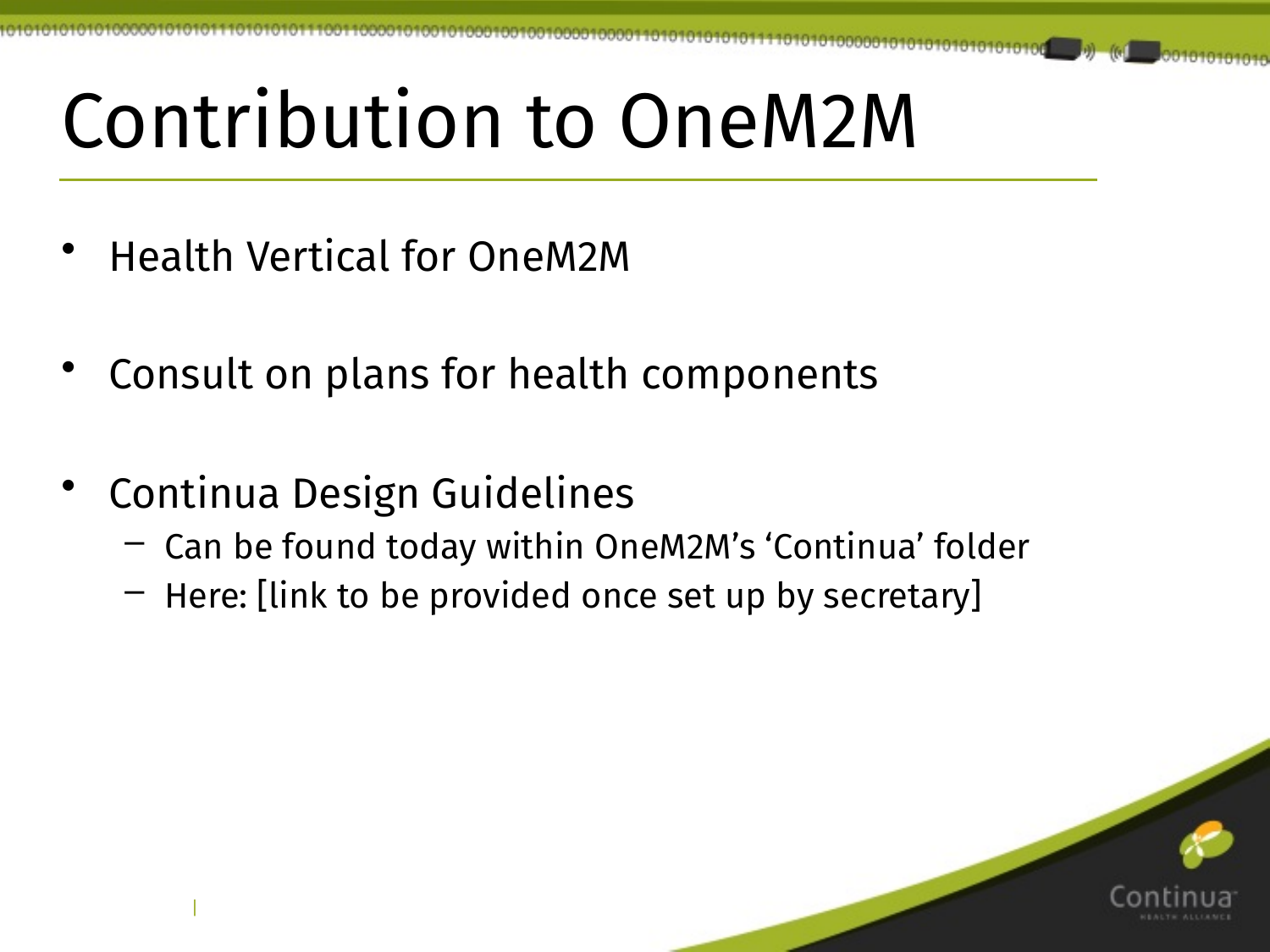

# Contribution to OneM2M
Health Vertical for OneM2M

Consult on plans for health components

Continua Design Guidelines
Can be found today within OneM2M’s ‘Continua’ folder
Here: [link to be provided once set up by secretary]